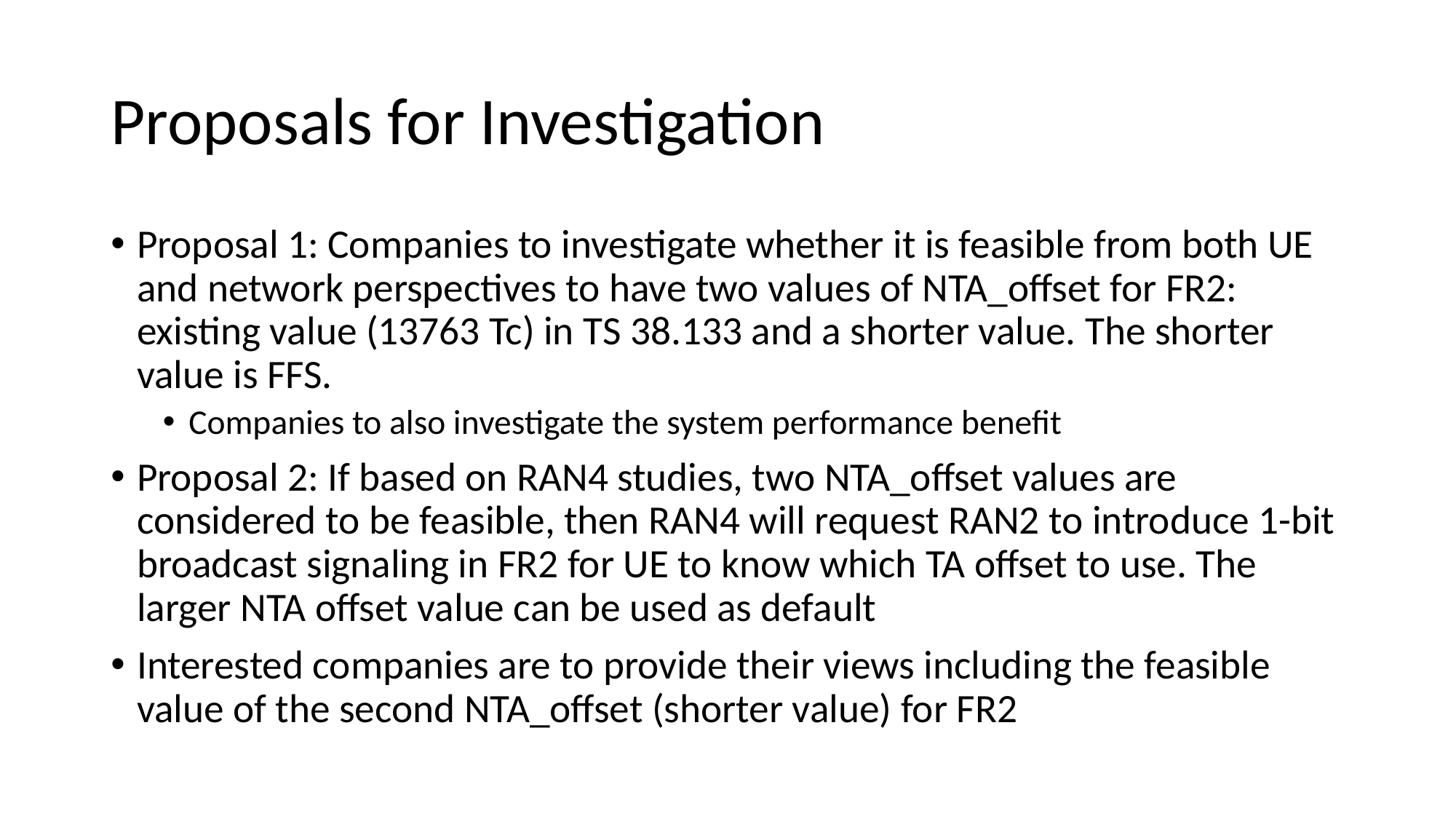

# Proposals for Investigation
Proposal 1: Companies to investigate whether it is feasible from both UE and network perspectives to have two values of NTA_offset for FR2: existing value (13763 Tc) in TS 38.133 and a shorter value. The shorter value is FFS.
Companies to also investigate the system performance benefit
Proposal 2: If based on RAN4 studies, two NTA_offset values are considered to be feasible, then RAN4 will request RAN2 to introduce 1-bit broadcast signaling in FR2 for UE to know which TA offset to use. The larger NTA offset value can be used as default
Interested companies are to provide their views including the feasible value of the second NTA_offset (shorter value) for FR2